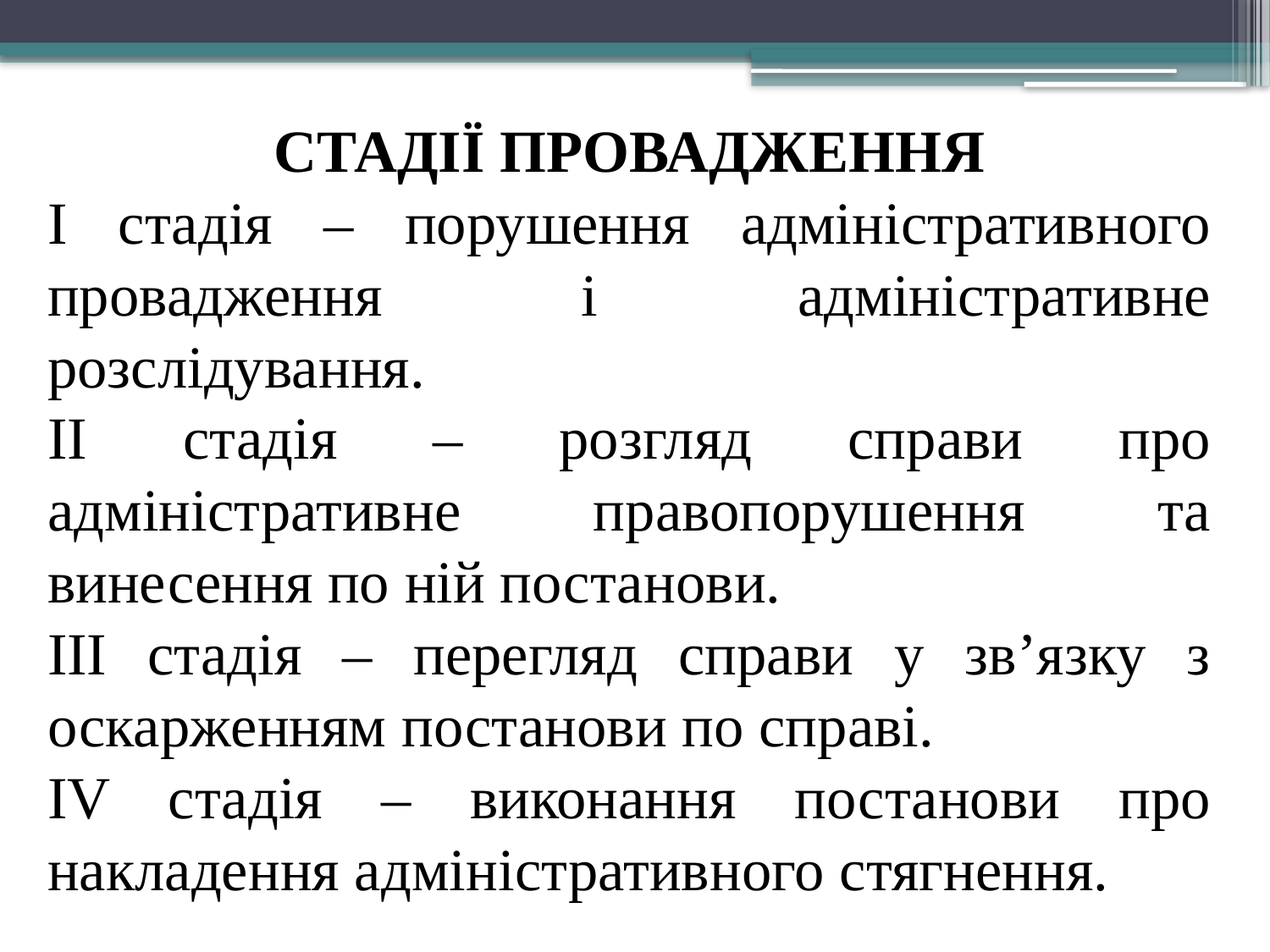

СТАДІЇ ПРОВАДЖЕННЯ
І стадія – порушення адміністративного провадження і адміністративне розслідування.
ІІ стадія – розгляд справи про адміністративне правопорушення та винесення по ній постанови.
ІІІ стадія – перегляд справи у зв’язку з оскарженням постанови по справі.
ІV стадія – виконання постанови про накладення адміністративного стягнення.